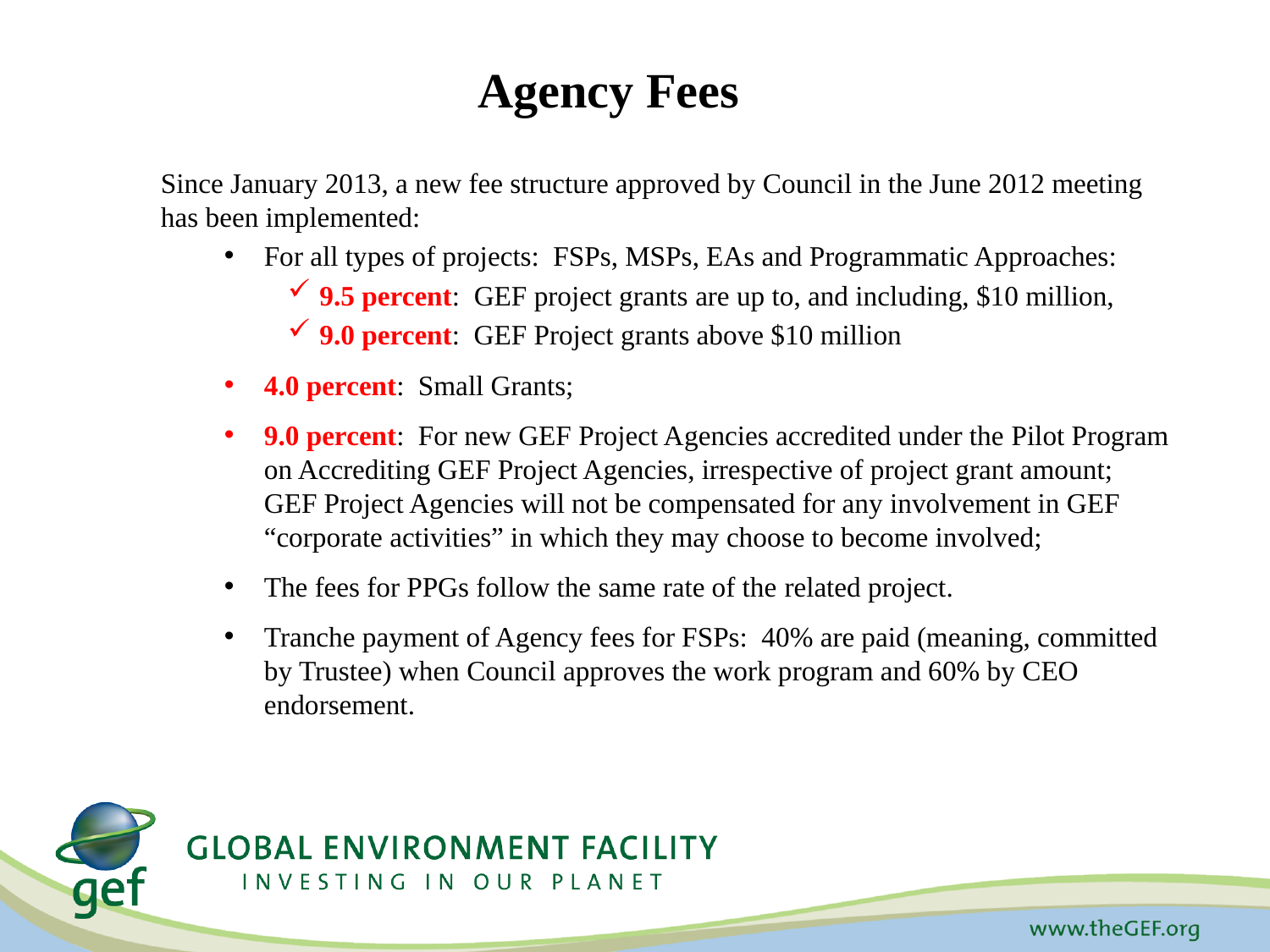

# Agency Fees
Since January 2013, a new fee structure approved by Council in the June 2012 meeting has been implemented:
For all types of projects:  FSPs, MSPs, EAs and Programmatic Approaches:
9.5 percent:  GEF project grants are up to, and including, $10 million,
9.0 percent:  GEF Project grants above $10 million
4.0 percent:  Small Grants;
9.0 percent:  For new GEF Project Agencies accredited under the Pilot Program on Accrediting GEF Project Agencies, irrespective of project grant amount; GEF Project Agencies will not be compensated for any involvement in GEF “corporate activities” in which they may choose to become involved;
The fees for PPGs follow the same rate of the related project.
Tranche payment of Agency fees for FSPs:  40% are paid (meaning, committed by Trustee) when Council approves the work program and 60% by CEO endorsement.